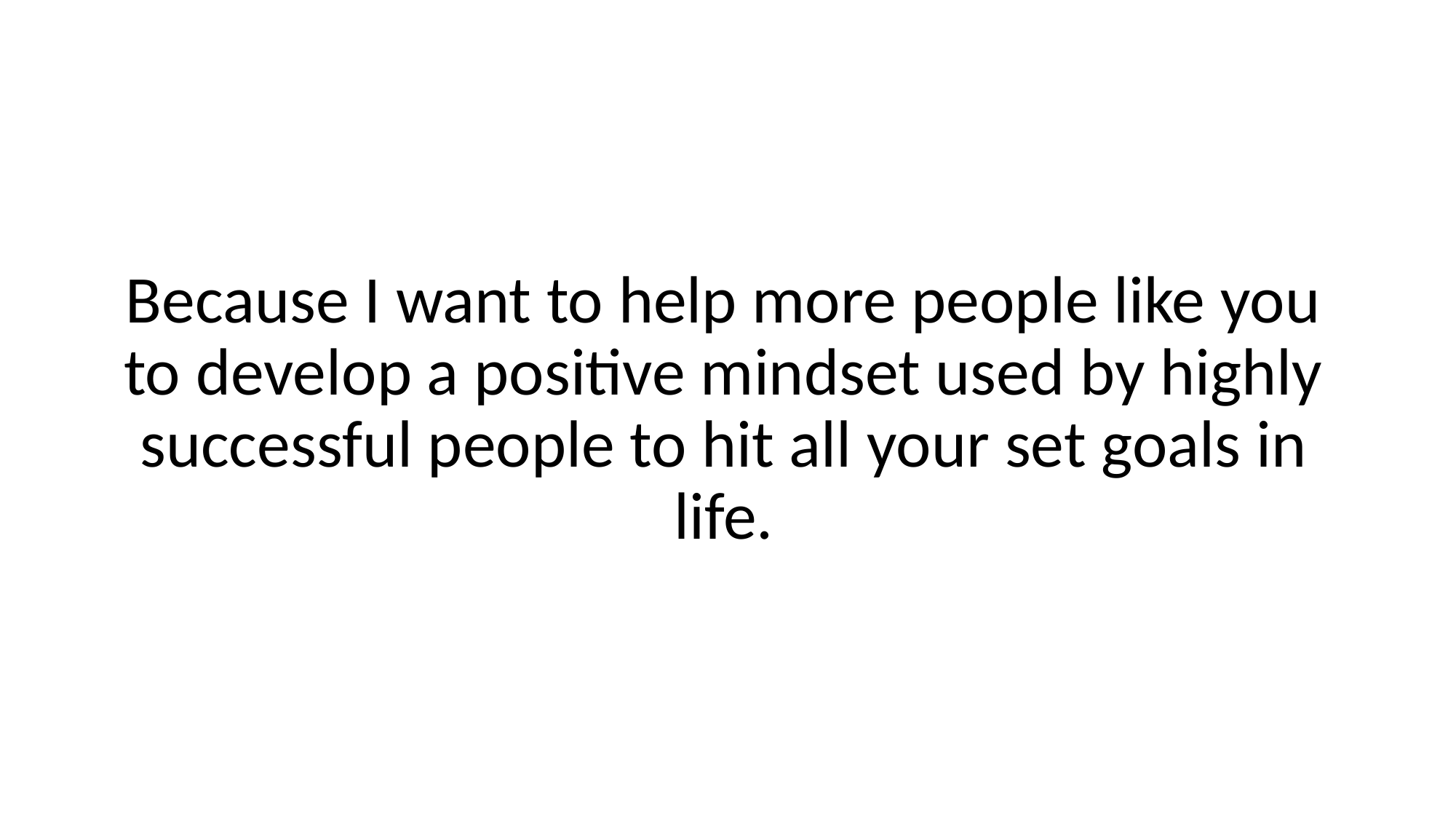

Because I want to help more people like you to develop a positive mindset used by highly successful people to hit all your set goals in life.